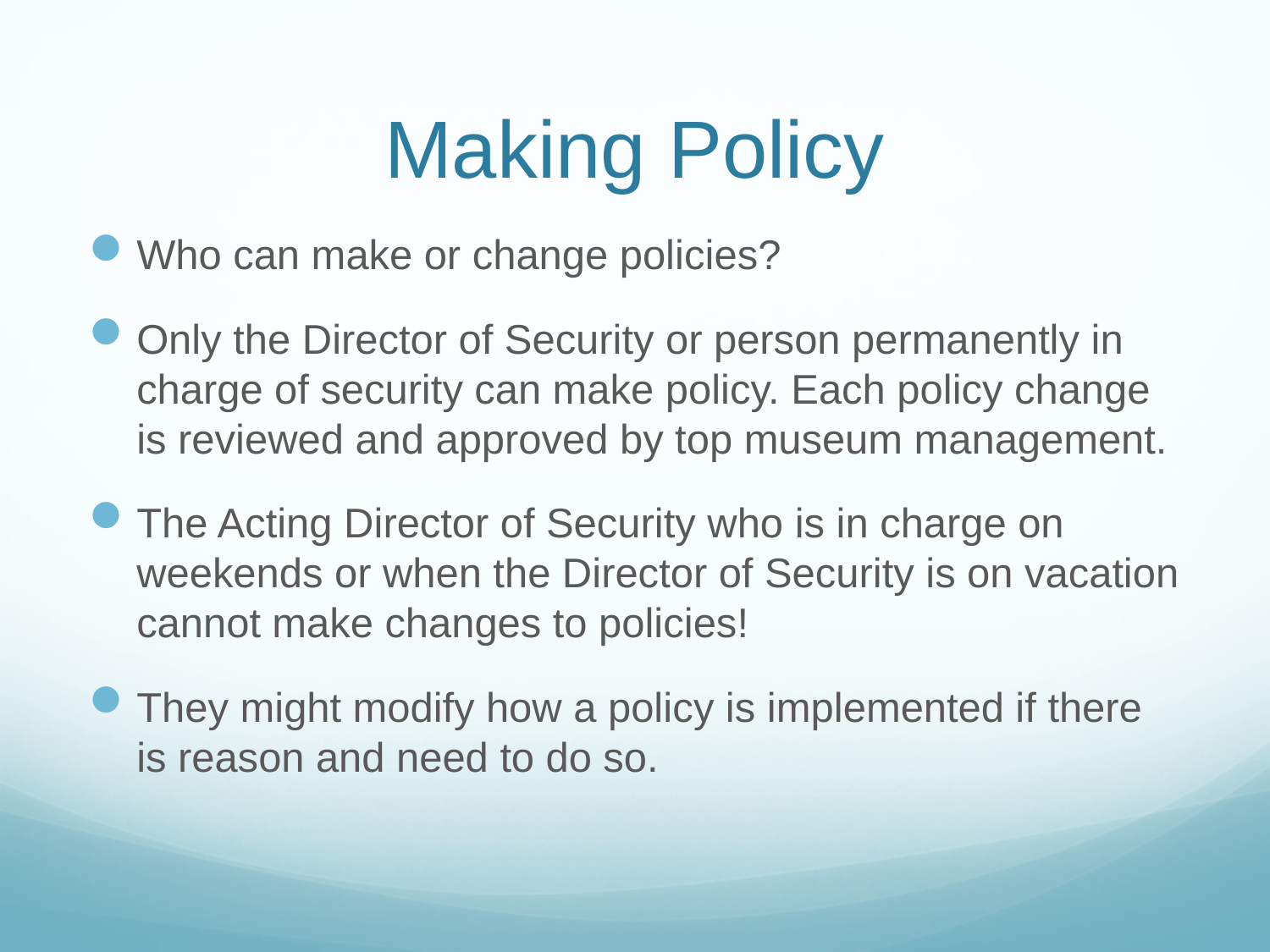

# Making Policy
Who can make or change policies?
Only the Director of Security or person permanently in charge of security can make policy. Each policy change is reviewed and approved by top museum management.
The Acting Director of Security who is in charge on weekends or when the Director of Security is on vacation cannot make changes to policies!
They might modify how a policy is implemented if there is reason and need to do so.